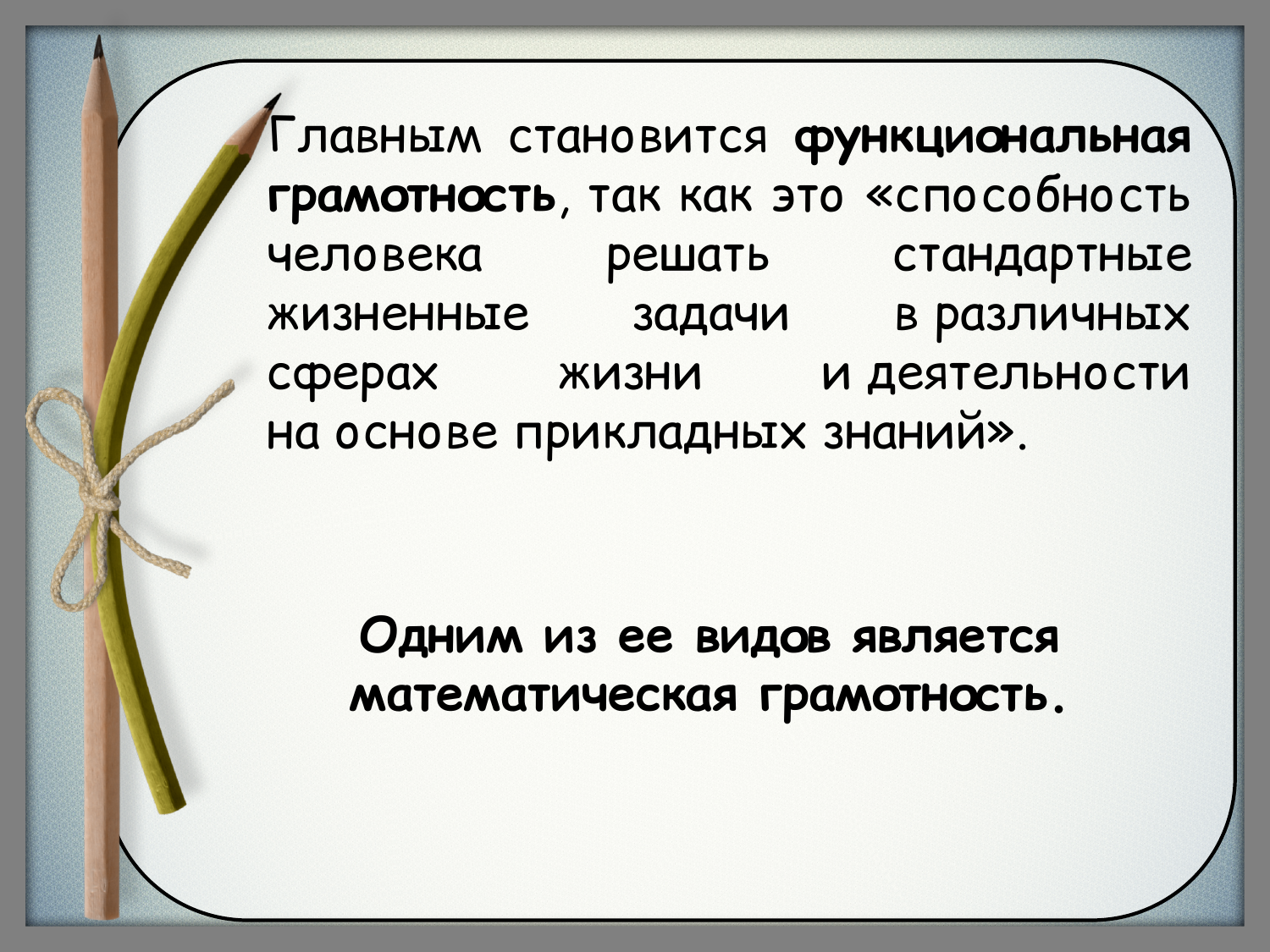

Главным становится функциональная грамотность, так как это «способность человека решать стандартные жизненные задачи в различных сферах жизни и деятельности на основе прикладных знаний».
Одним из ее видов является математическая грамотность.